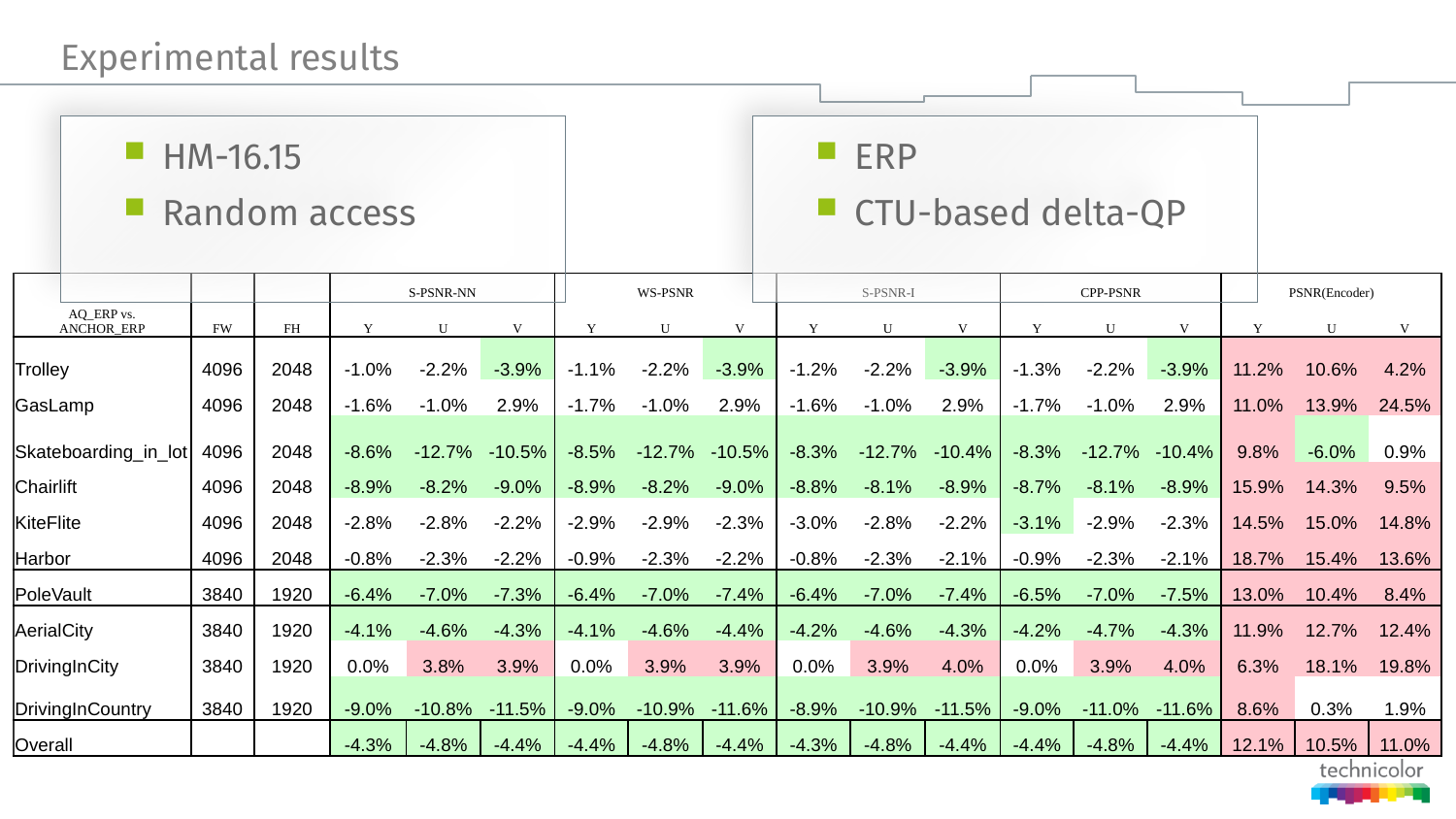

# Experimental results
 ERP
 CTU-based delta-QP

 HM-16.15
 Random access

| AQ\_ERP vs. ANCHOR\_ERP |  |  | S-PSNR-NN |  |  | WS-PSNR |  |  | S-PSNR-I |  |  | CPP-PSNR |  |  | PSNR(Encoder) |  |  |
| --- | --- | --- | --- | --- | --- | --- | --- | --- | --- | --- | --- | --- | --- | --- | --- | --- | --- |
|  | FW | FH | Y | U | V | Y | U | V | Y | U | V | Y | U | V | Y | U | V |
| Trolley | 4096 | 2048 | -1.0% | -2.2% | -3.9% | -1.1% | -2.2% | -3.9% | -1.2% | -2.2% | -3.9% | -1.3% | -2.2% | -3.9% | 11.2% | 10.6% | 4.2% |
| GasLamp | 4096 | 2048 | -1.6% | -1.0% | 2.9% | -1.7% | -1.0% | 2.9% | -1.6% | -1.0% | 2.9% | -1.7% | -1.0% | 2.9% | 11.0% | 13.9% | 24.5% |
| Skateboarding\_in\_lot | 4096 | 2048 | -8.6% | -12.7% | -10.5% | -8.5% | -12.7% | -10.5% | -8.3% | -12.7% | -10.4% | -8.3% | -12.7% | -10.4% | 9.8% | -6.0% | 0.9% |
| Chairlift | 4096 | 2048 | -8.9% | -8.2% | -9.0% | -8.9% | -8.2% | -9.0% | -8.8% | -8.1% | -8.9% | -8.7% | -8.1% | -8.9% | 15.9% | 14.3% | 9.5% |
| KiteFlite | 4096 | 2048 | -2.8% | -2.8% | -2.2% | -2.9% | -2.9% | -2.3% | -3.0% | -2.8% | -2.2% | -3.1% | -2.9% | -2.3% | 14.5% | 15.0% | 14.8% |
| Harbor | 4096 | 2048 | -0.8% | -2.3% | -2.2% | -0.9% | -2.3% | -2.2% | -0.8% | -2.3% | -2.1% | -0.9% | -2.3% | -2.1% | 18.7% | 15.4% | 13.6% |
| PoleVault | 3840 | 1920 | -6.4% | -7.0% | -7.3% | -6.4% | -7.0% | -7.4% | -6.4% | -7.0% | -7.4% | -6.5% | -7.0% | -7.5% | 13.0% | 10.4% | 8.4% |
| AerialCity | 3840 | 1920 | -4.1% | -4.6% | -4.3% | -4.1% | -4.6% | -4.4% | -4.2% | -4.6% | -4.3% | -4.2% | -4.7% | -4.3% | 11.9% | 12.7% | 12.4% |
| DrivingInCity | 3840 | 1920 | 0.0% | 3.8% | 3.9% | 0.0% | 3.9% | 3.9% | 0.0% | 3.9% | 4.0% | 0.0% | 3.9% | 4.0% | 6.3% | 18.1% | 19.8% |
| DrivingInCountry | 3840 | 1920 | -9.0% | -10.8% | -11.5% | -9.0% | -10.9% | -11.6% | -8.9% | -10.9% | -11.5% | -9.0% | -11.0% | -11.6% | 8.6% | 0.3% | 1.9% |
| Overall |  |  | -4.3% | -4.8% | -4.4% | -4.4% | -4.8% | -4.4% | -4.3% | -4.8% | -4.4% | -4.4% | -4.8% | -4.4% | 12.1% | 10.5% | 11.0% |